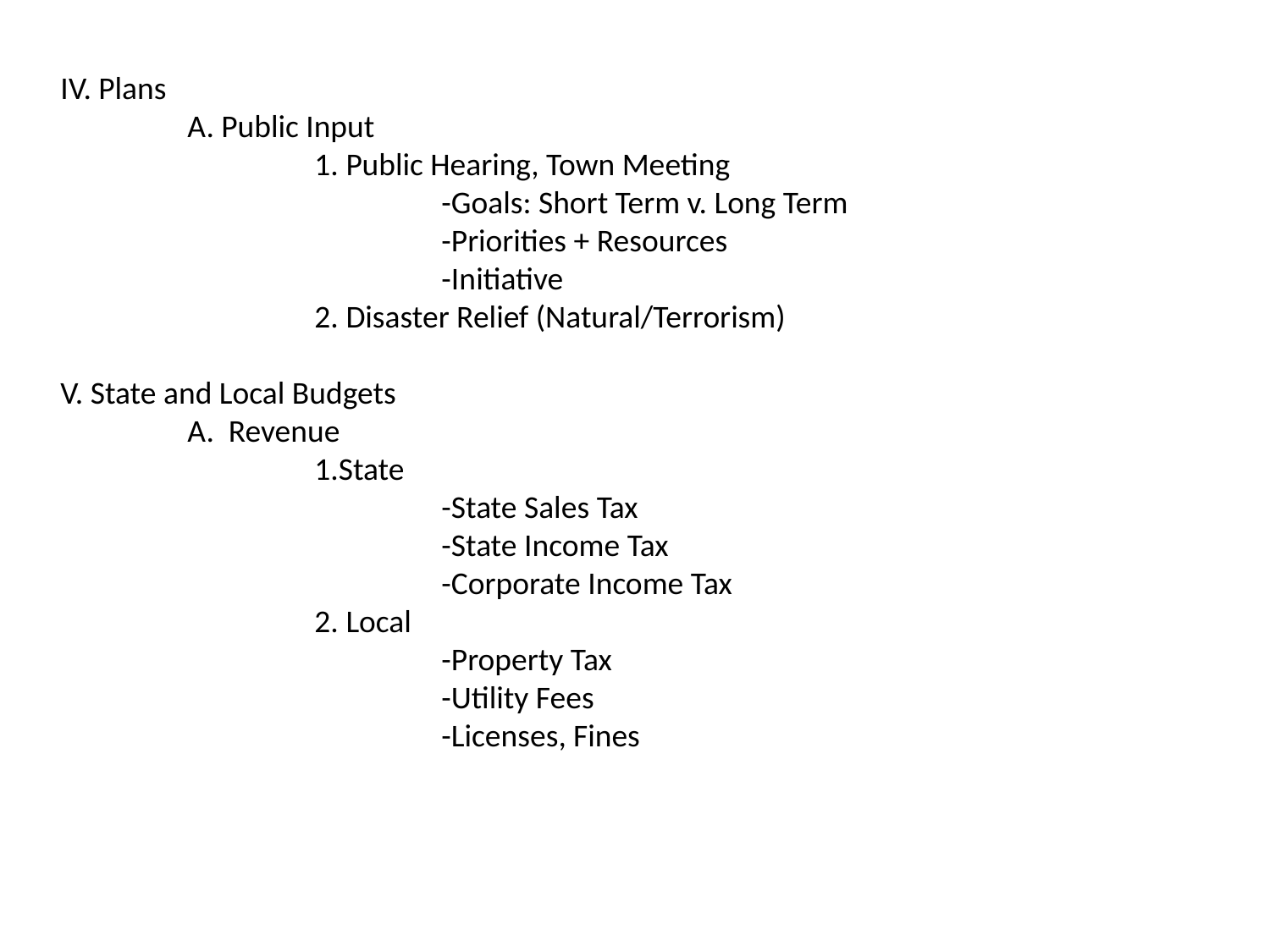

IV. Plans
	A. Public Input
		1. Public Hearing, Town Meeting
			-Goals: Short Term v. Long Term
			-Priorities + Resources
			-Initiative
		2. Disaster Relief (Natural/Terrorism)

V. State and Local Budgets
	A.  Revenue
		1.State
			-State Sales Tax
			-State Income Tax
			-Corporate Income Tax
		2. Local
			-Property Tax
			-Utility Fees
			-Licenses, Fines